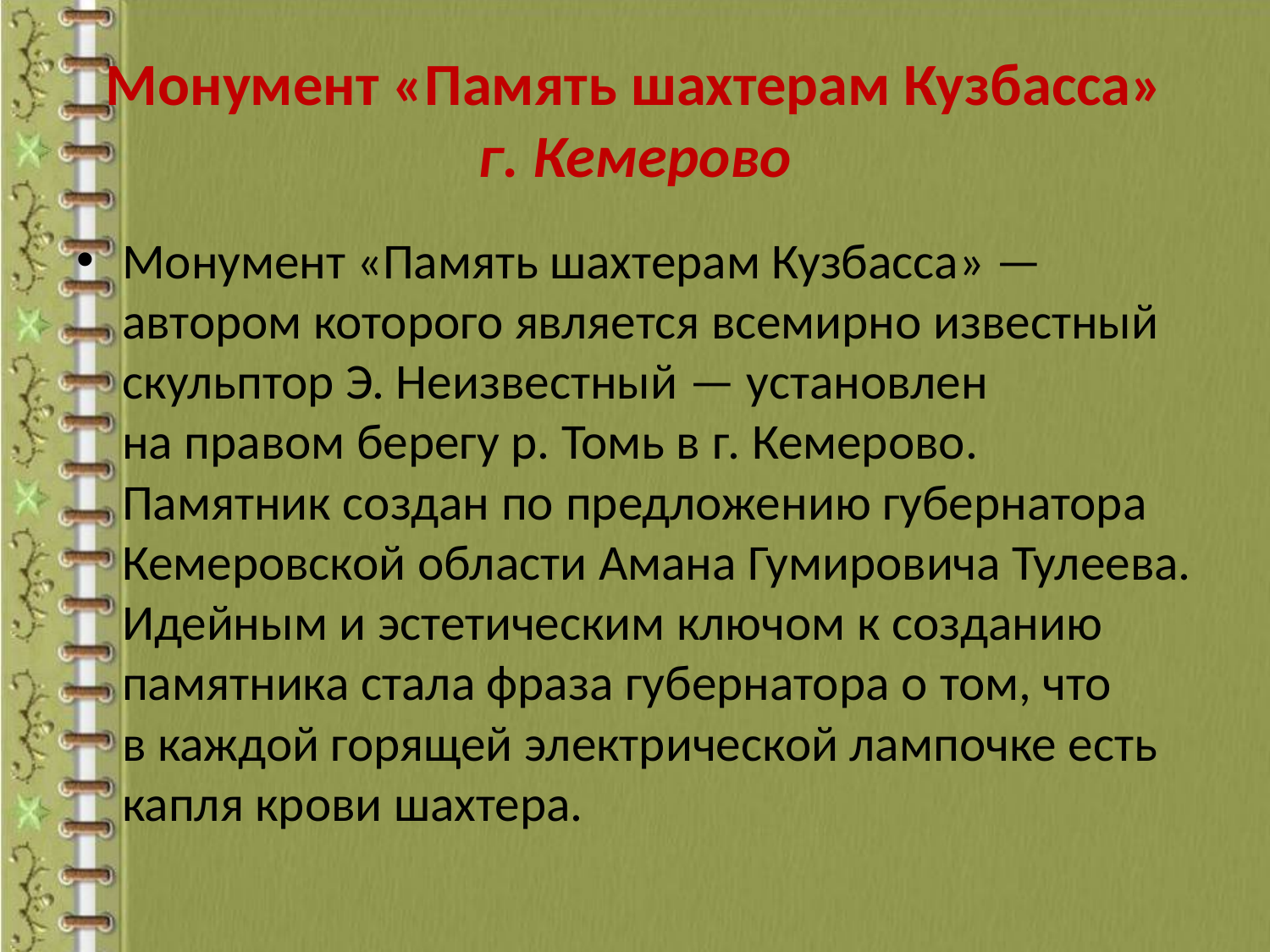

# Монумент «Память шахтерам Кузбасса» г. Кемерово
Монумент «Память шахтерам Кузбасса» — автором которого является всемирно известный скульптор Э. Неизвестный — установлен на правом берегу р. Томь в г. Кемерово. Памятник создан по предложению губернатора Кемеровской области Амана Гумировича Тулеева. Идейным и эстетическим ключом к созданию памятника стала фраза губернатора о том, что в каждой горящей электрической лампочке есть капля крови шахтера.